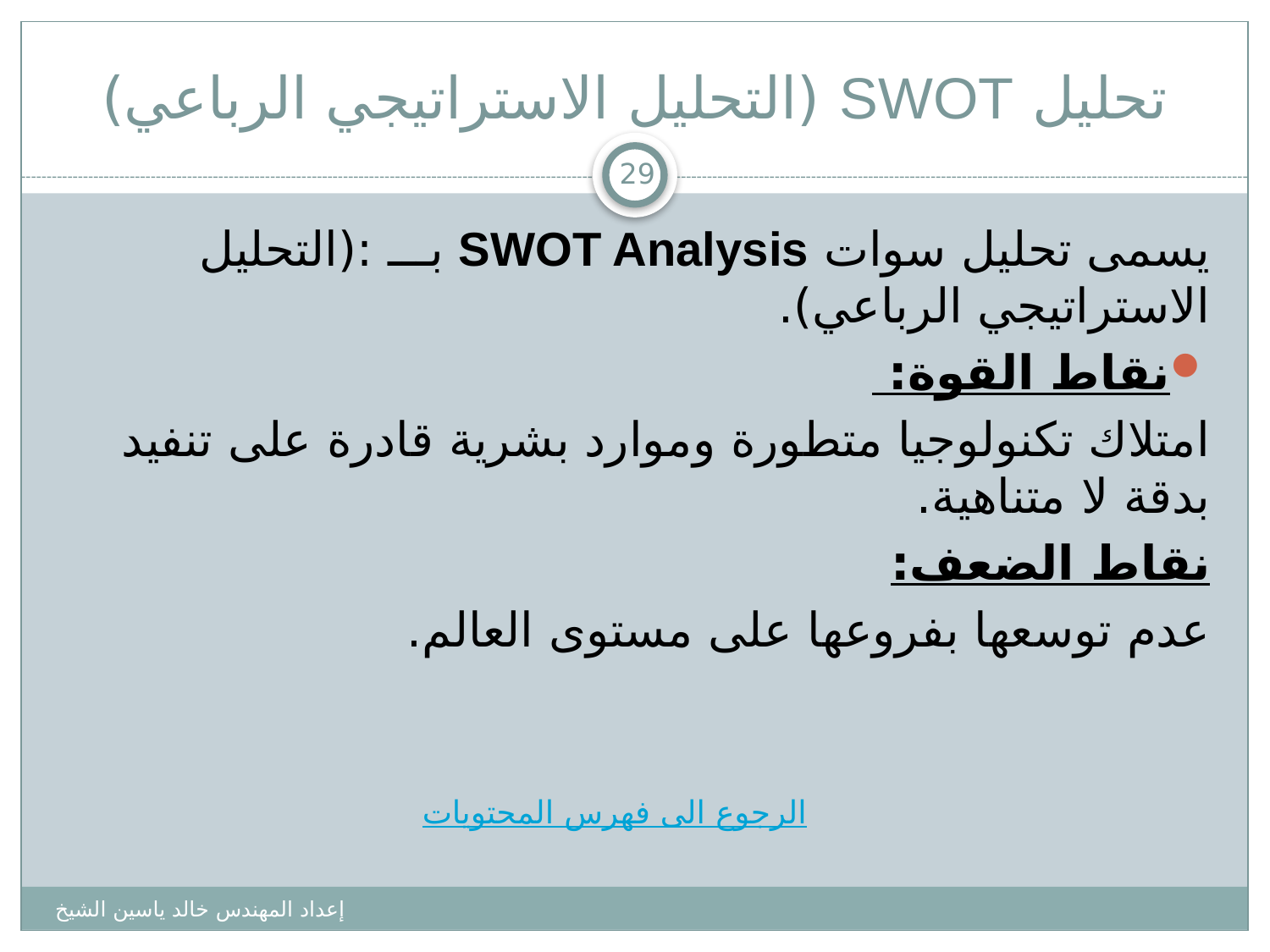

# تحليل SWOT (التحليل الاستراتيجي الرباعي)
29
يسمى تحليل سوات SWOT Analysis بـــ :(التحليل الاستراتيجي الرباعي).
نقاط القوة:
امتلاك تكنولوجيا متطورة وموارد بشرية قادرة على تنفيد بدقة لا متناهية.
نقاط الضعف:
عدم توسعها بفروعها على مستوى العالم.

الرجوع الى فهرس المحتويات
إعداد المهندس خالد ياسين الشيخ